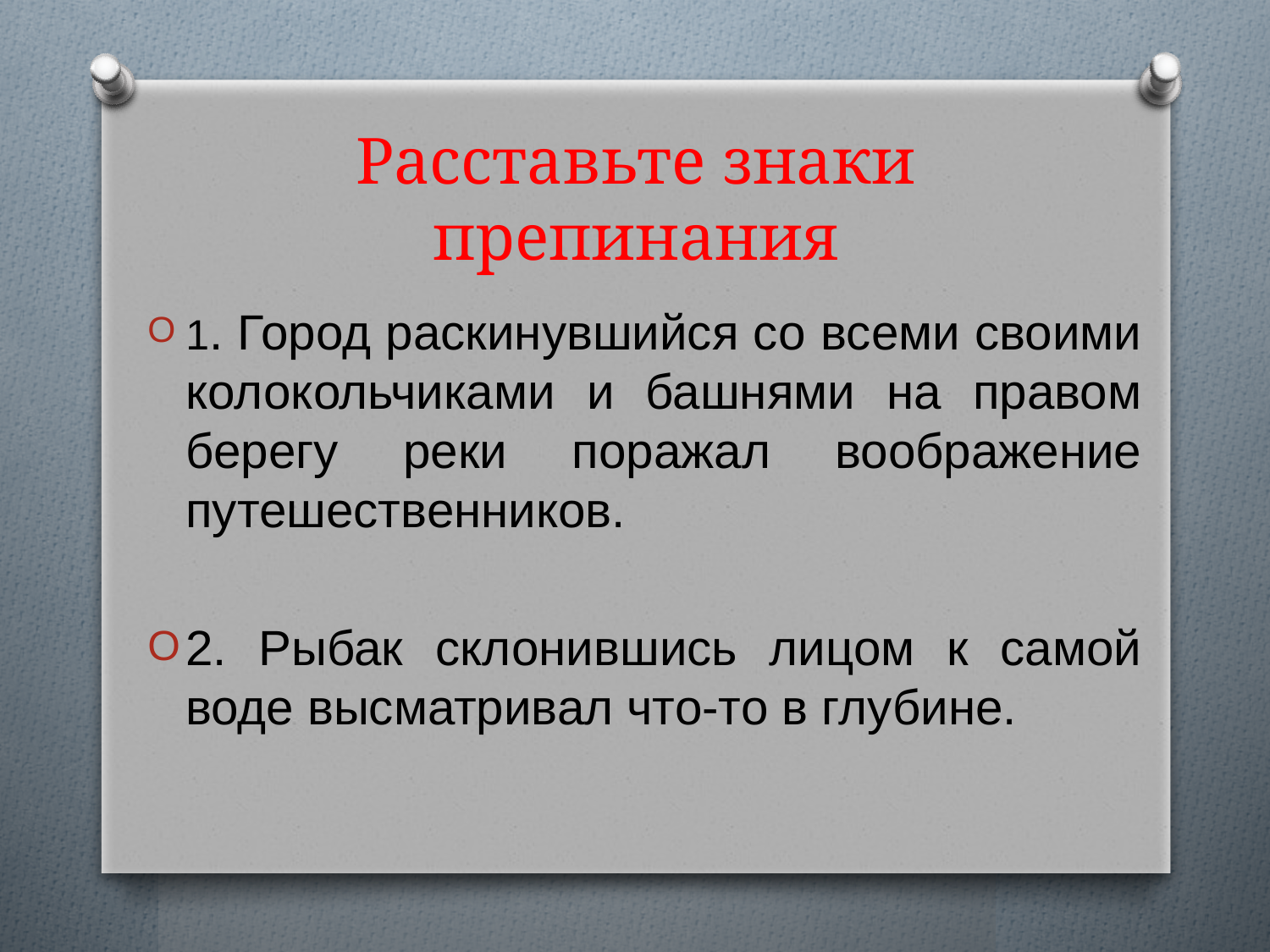

# Расставьте знаки препинания
1. Город раскинувшийся со всеми своими колокольчиками и башнями на правом берегу реки поражал воображение путешественников.

2. Рыбак склонившись лицом к самой воде высматривал что-то в глубине.